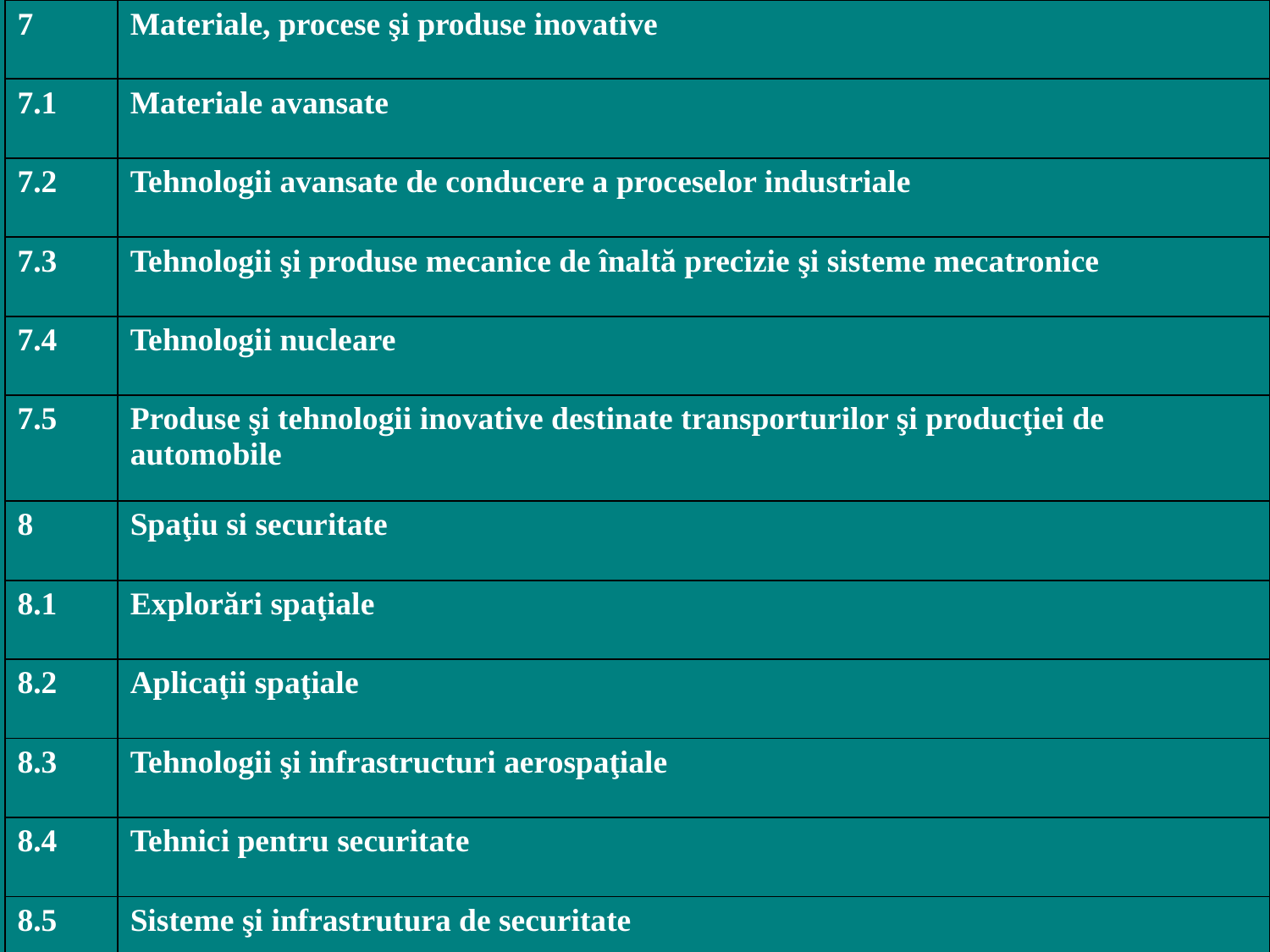

| 7 | Materiale, procese şi produse inovative |
| --- | --- |
| 7.1 | Materiale avansate |
| 7.2 | Tehnologii avansate de conducere a proceselor industriale |
| 7.3 | Tehnologii şi produse mecanice de înaltă precizie şi sisteme mecatronice |
| 7.4 | Tehnologii nucleare |
| 7.5 | Produse şi tehnologii inovative destinate transporturilor şi producţiei de automobile |
| 8 | Spaţiu si securitate |
| 8.1 | Explorări spaţiale |
| 8.2 | Aplicaţii spaţiale |
| 8.3 | Tehnologii şi infrastructuri aerospaţiale |
| 8.4 | Tehnici pentru securitate |
| 8.5 | Sisteme şi infrastrutura de securitate |